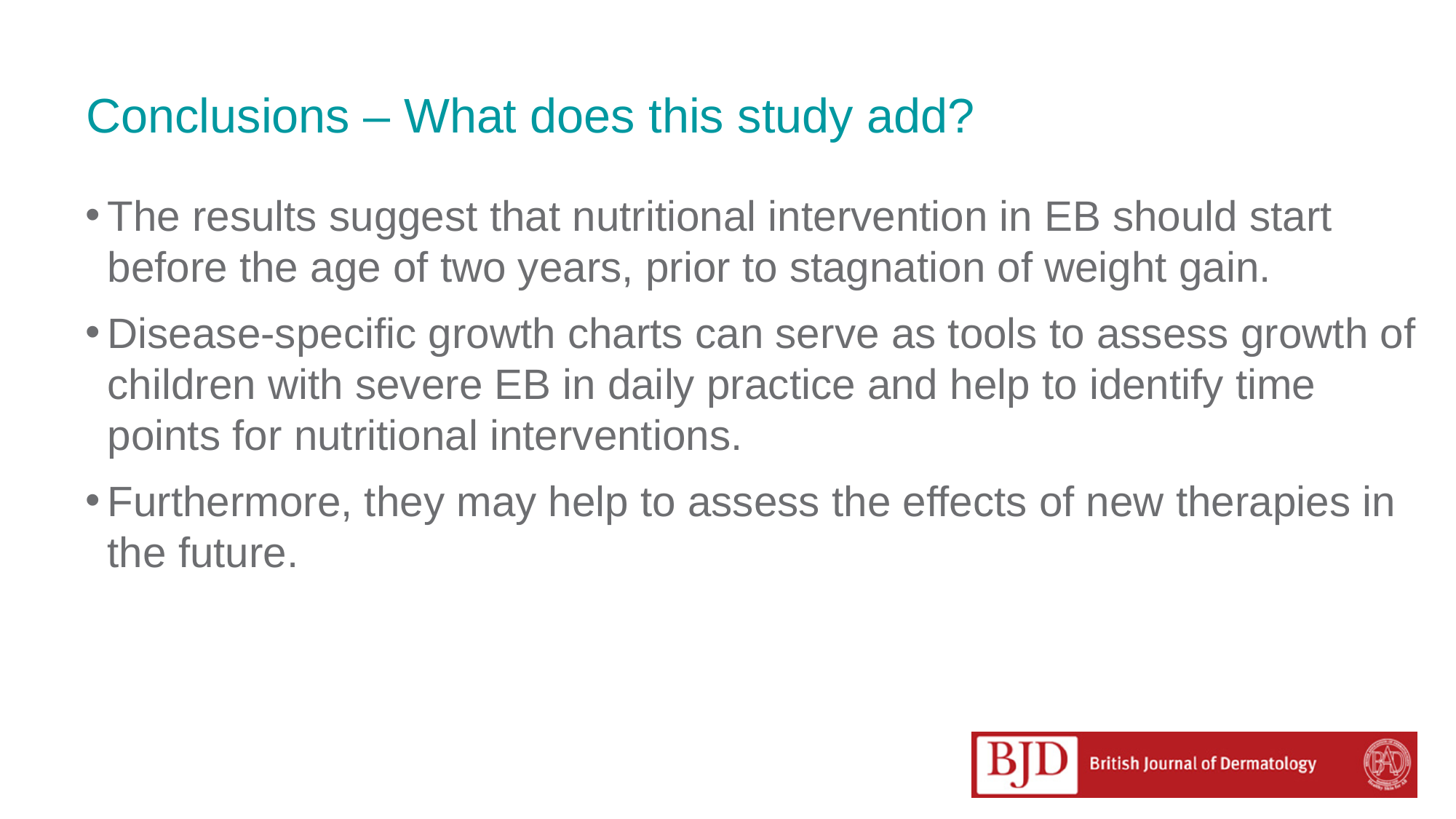

# Conclusions – What does this study add?
The results suggest that nutritional intervention in EB should start before the age of two years, prior to stagnation of weight gain.
Disease-specific growth charts can serve as tools to assess growth of children with severe EB in daily practice and help to identify time points for nutritional interventions.
Furthermore, they may help to assess the effects of new therapies in the future.